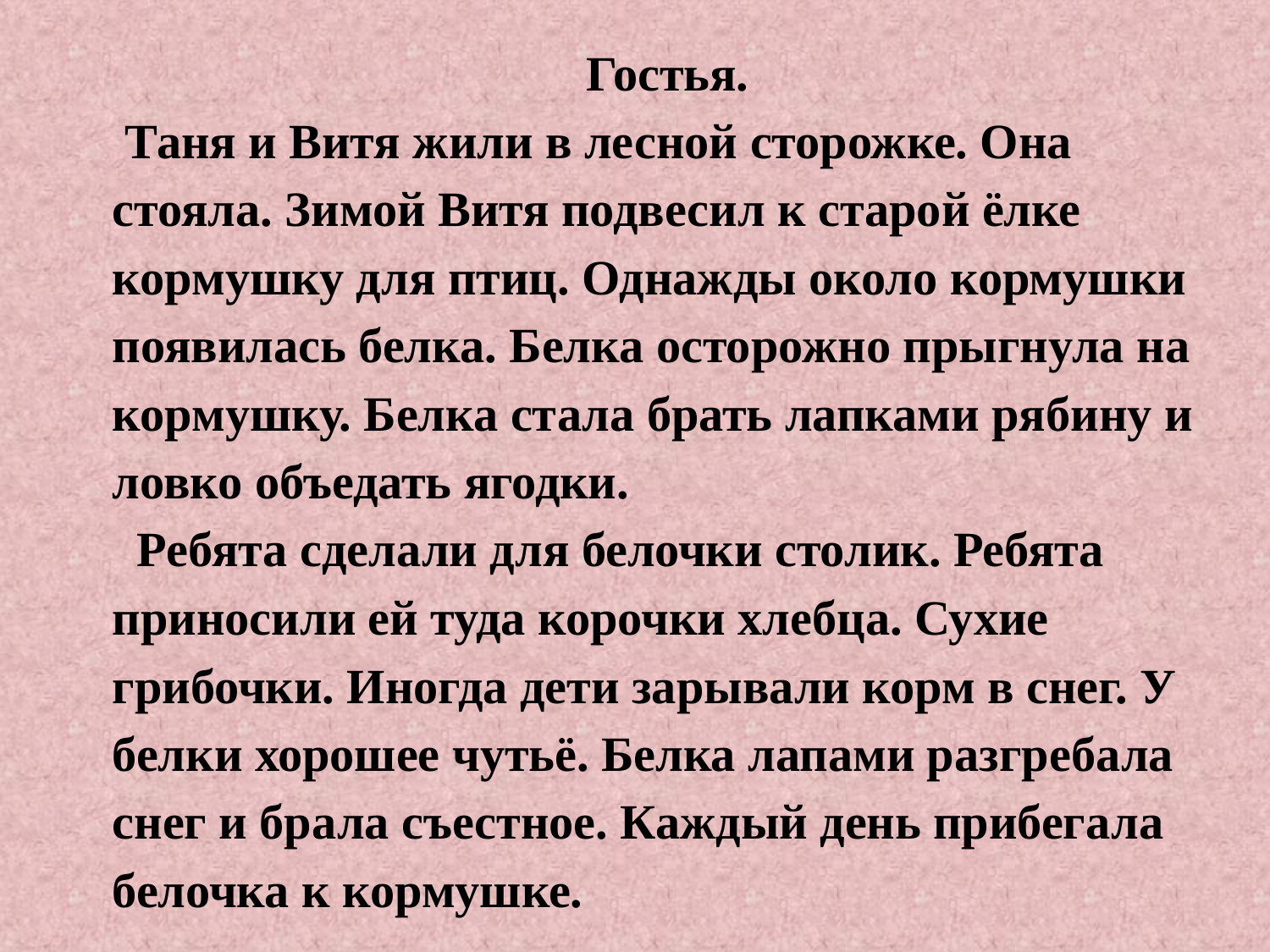

Гостья.
 Таня и Витя жили в лесной сторожке. Она стояла. Зимой Витя подвесил к старой ёлке кормушку для птиц. Однажды около кормушки появилась белка. Белка осторожно прыгнула на кормушку. Белка стала брать лапками рябину и ловко объедать ягодки.
  Ребята сделали для белочки столик. Ребята приносили ей туда корочки хлебца. Сухие грибочки. Иногда дети зарывали корм в снег. У белки хорошее чутьё. Белка лапами разгребала снег и брала съестное. Каждый день прибегала белочка к кормушке.